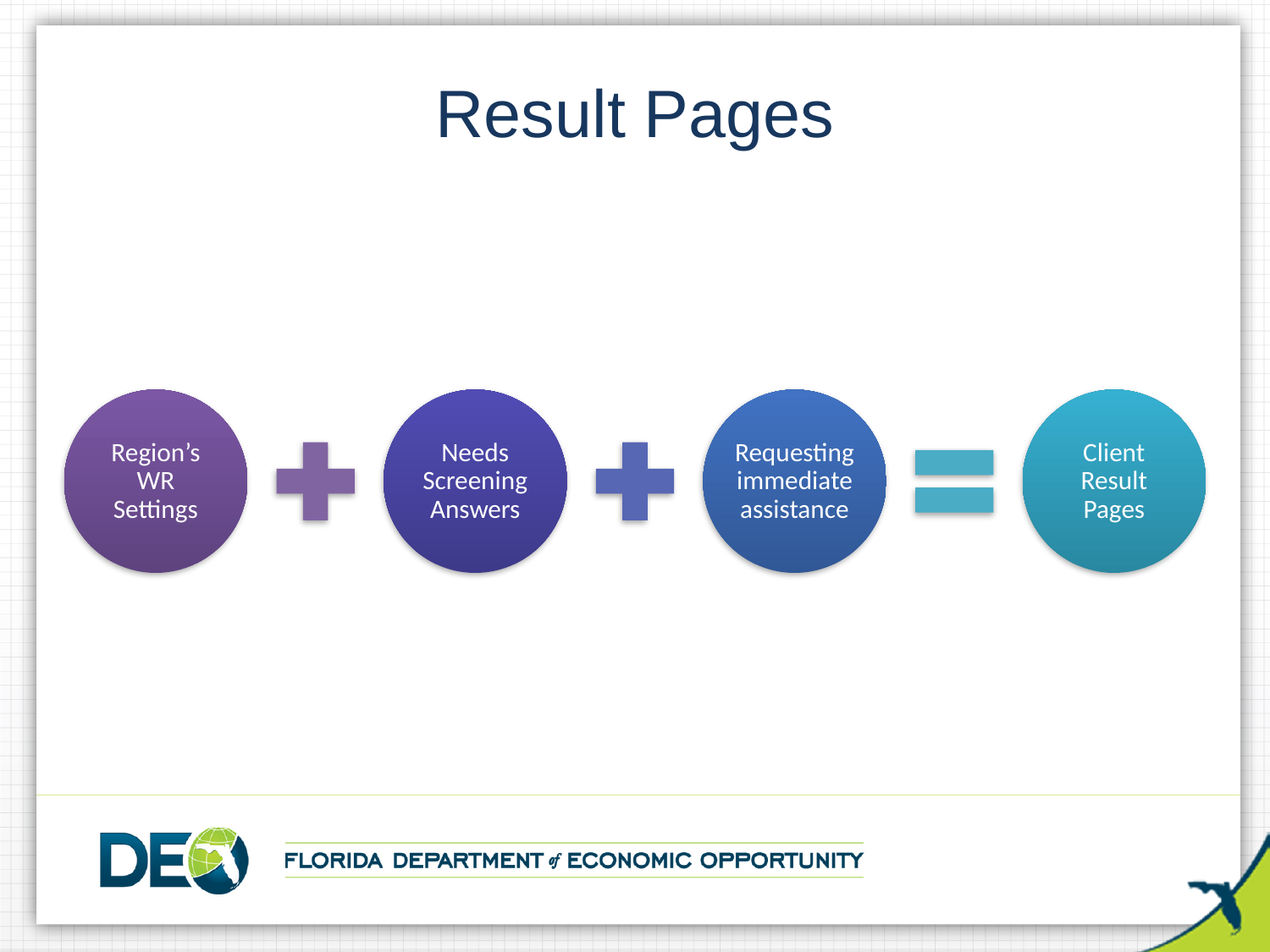

# Result Pages
Region’s WR Settings

Needs Screening Answers

Requesting immediate assistance

Client Result Pages